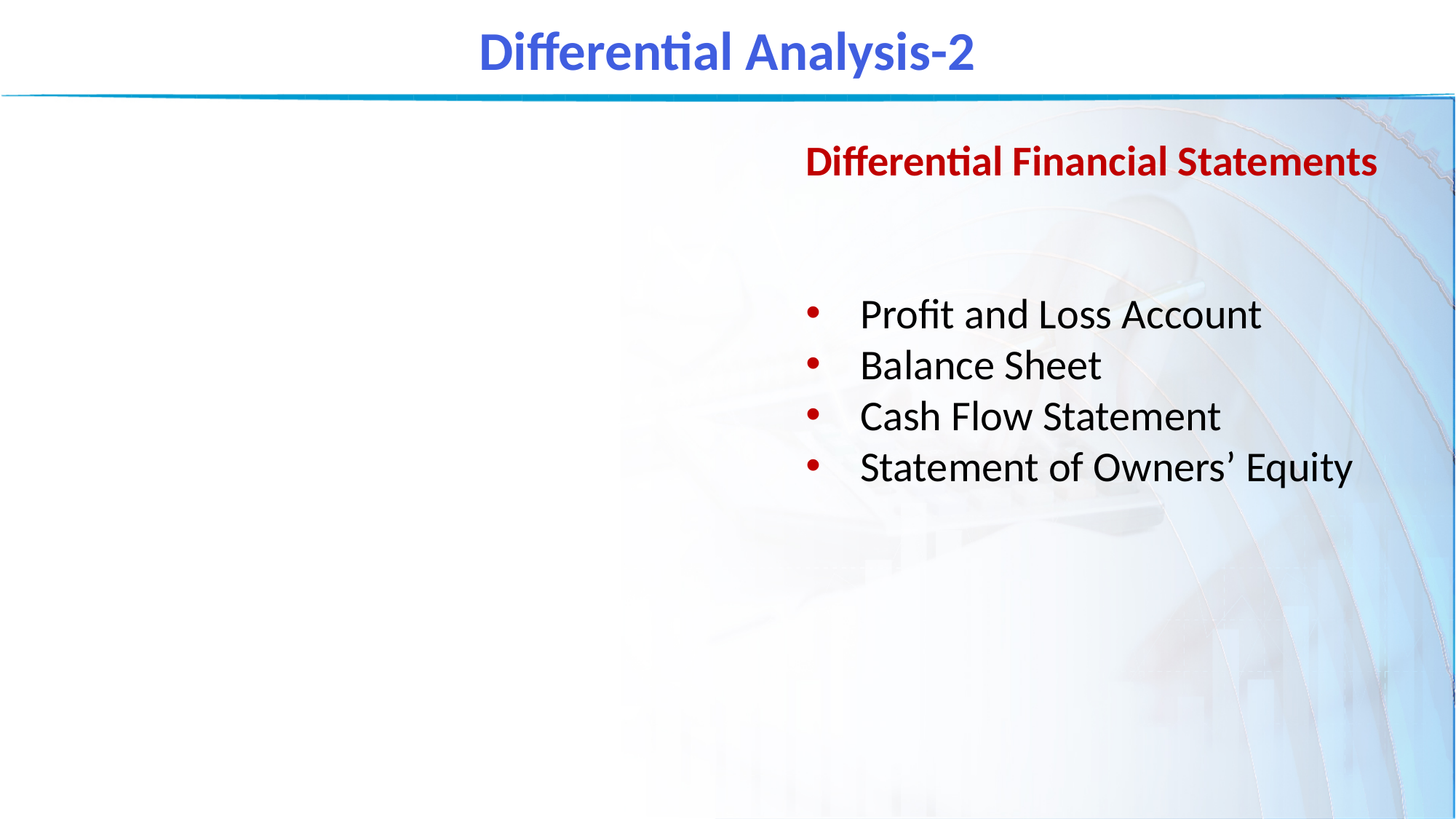

Differential Analysis-2
Differential Financial Statements

Profit and Loss Account
Balance Sheet
Cash Flow Statement
Statement of Owners’ Equity